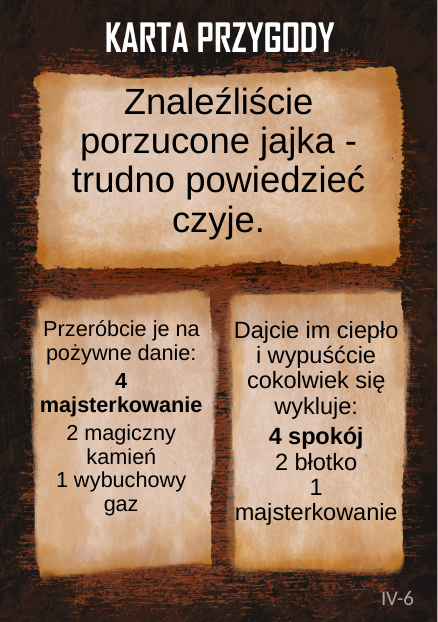

# Znaleźliście porzucone jajka - trudno powiedzieć czyje.
Przeróbcie je na pożywne danie:
4 majsterkowanie
2 magiczny kamień
1 wybuchowy gaz
Dajcie im ciepło
i wypuśćcie cokolwiek się wykluje:
4 spokój
2 błotko
1 majsterkowanie
IV-6